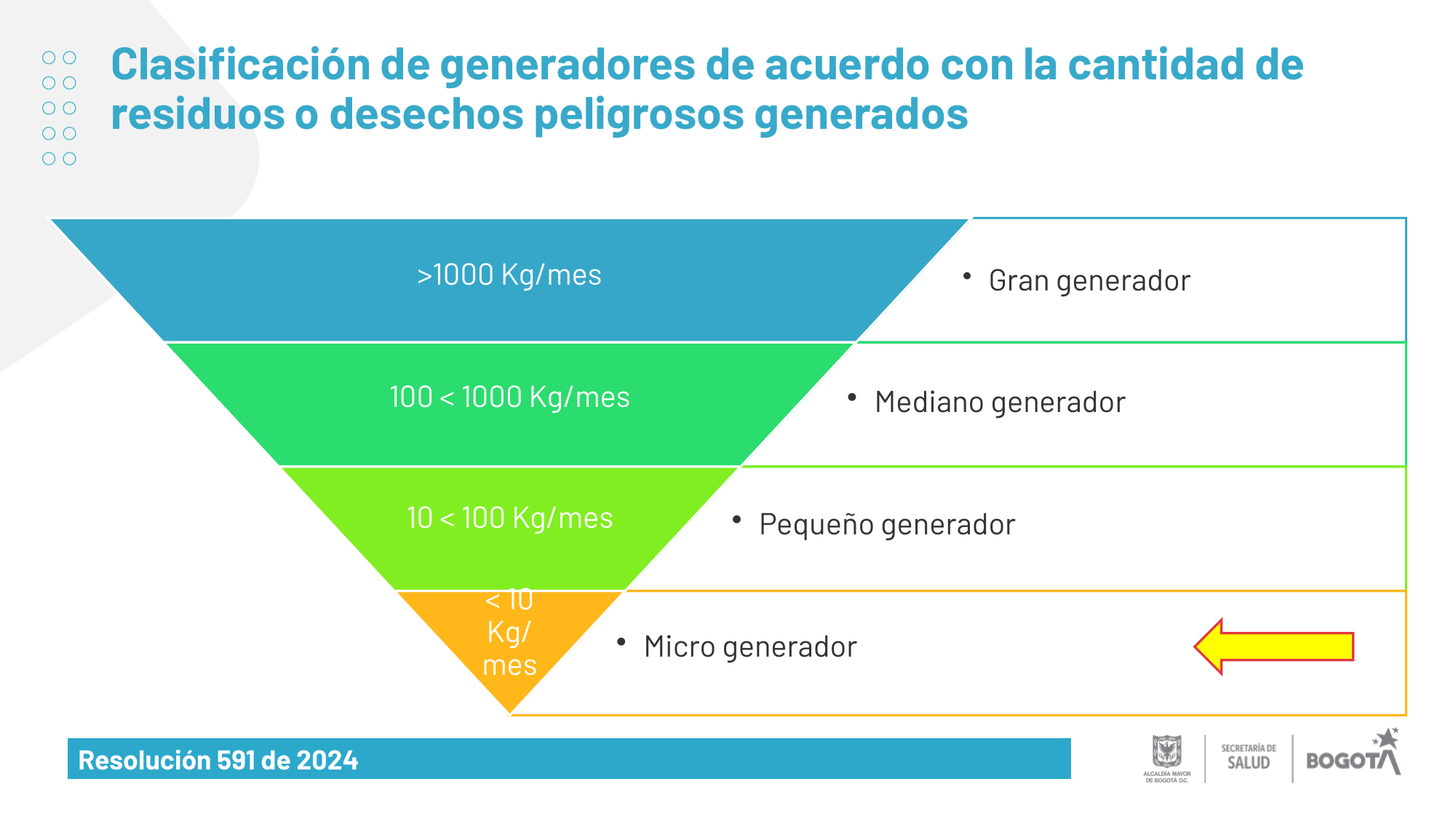

# Clasificación de generadores de acuerdo con la cantidad de residuos o desechos peligrosos generados
 Gran generador
>1000 Kg/mes
Mediano generador
100 < 1000 Kg/mes
Pequeño generador
10 < 100 Kg/mes
Micro generador
< 10 Kg/mes

| Resolución 591 de 2024 |
| --- |